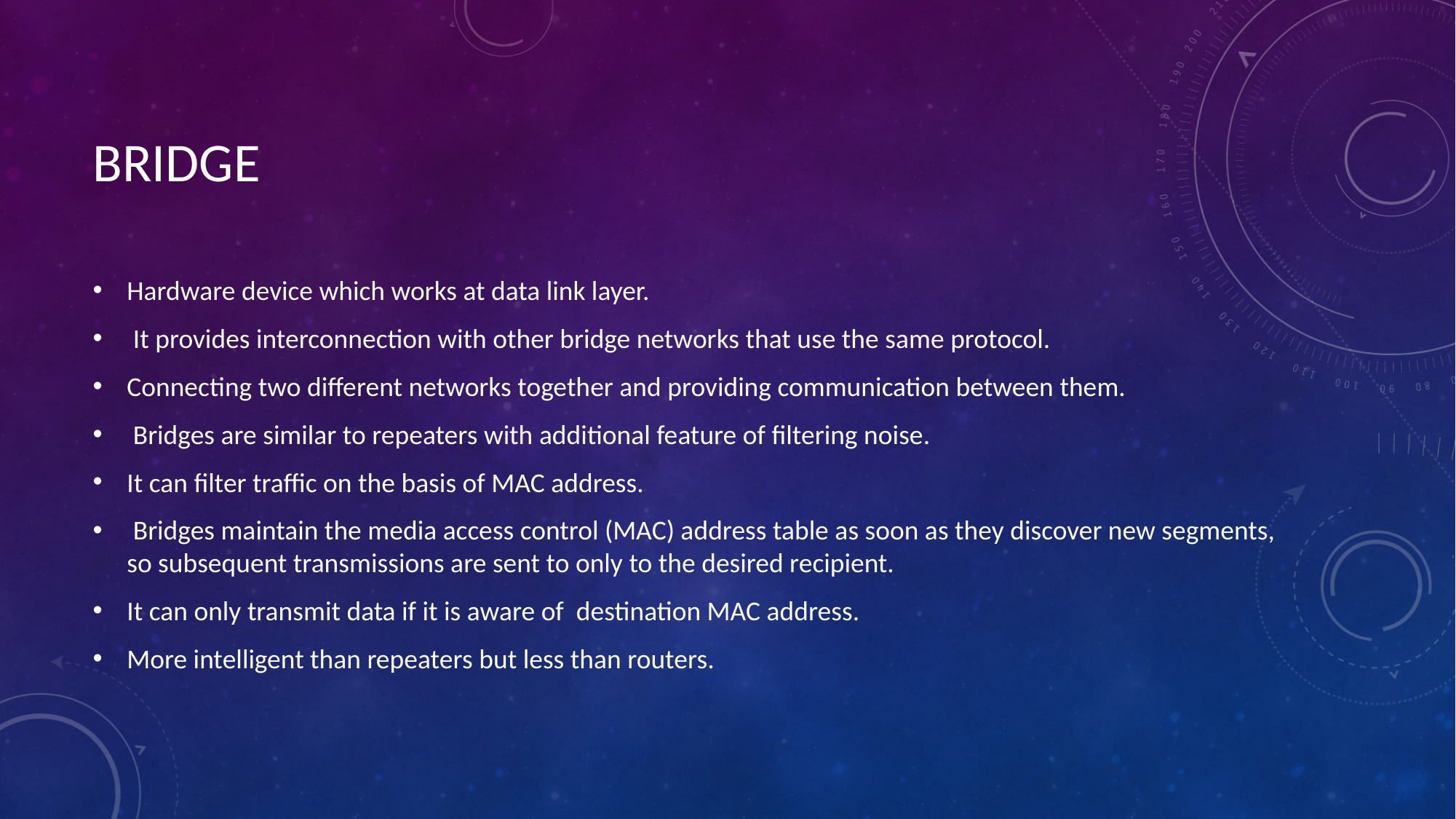

# bridge
Hardware device which works at data link layer.
 It provides interconnection with other bridge networks that use the same protocol.
Connecting two different networks together and providing communication between them.
 Bridges are similar to repeaters with additional feature of filtering noise.
It can filter traffic on the basis of MAC address.
 Bridges maintain the media access control (MAC) address table as soon as they discover new segments, so subsequent transmissions are sent to only to the desired recipient.
It can only transmit data if it is aware of  destination MAC address.
More intelligent than repeaters but less than routers.